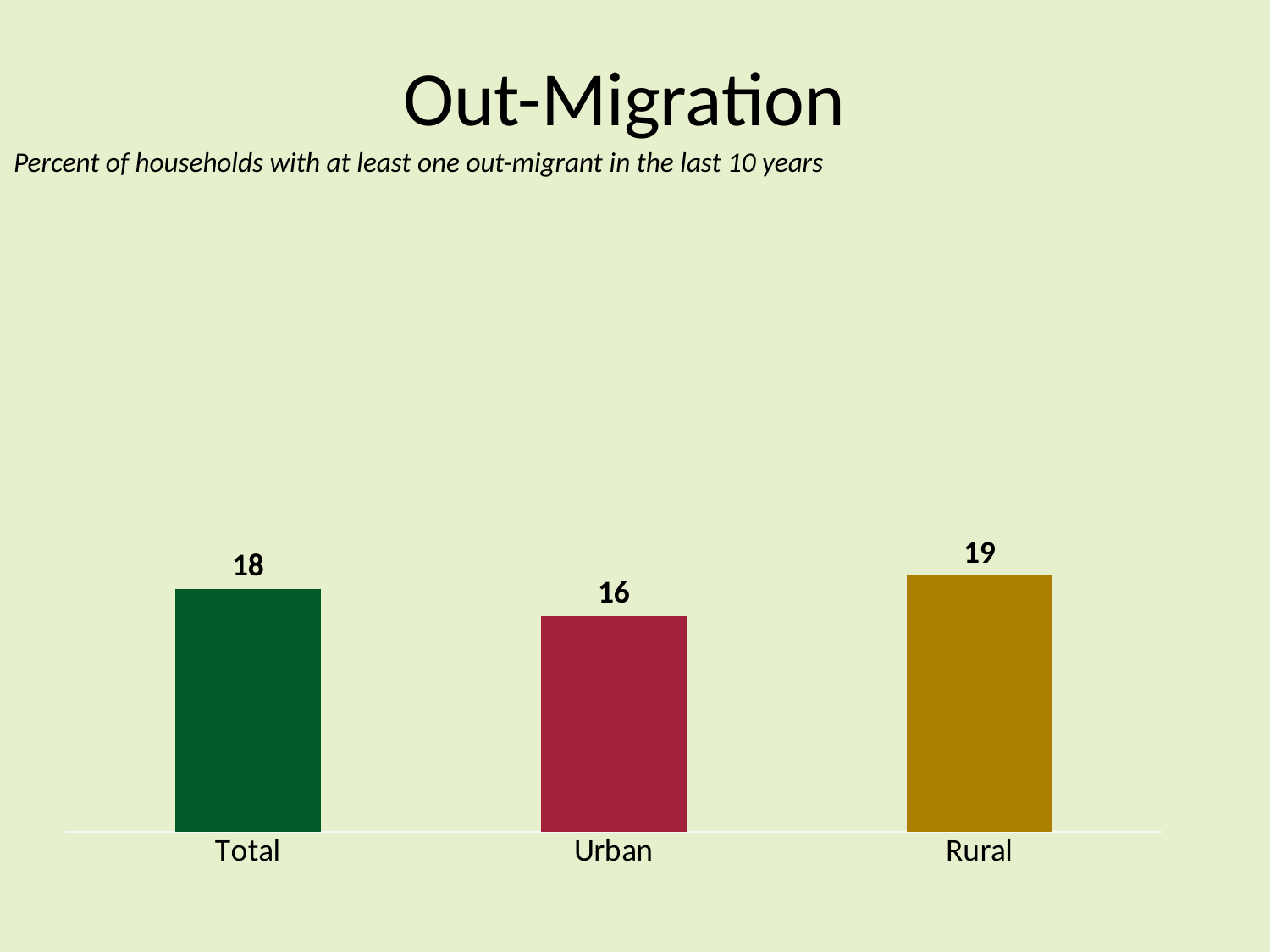

# Out-Migration
Percent of households with at least one out-migrant in the last 10 years

### Chart

| Category | Column1 |
|---|---|
| Total | 18.0 |
| Urban | 16.0 |
| Rural | 19.0 |